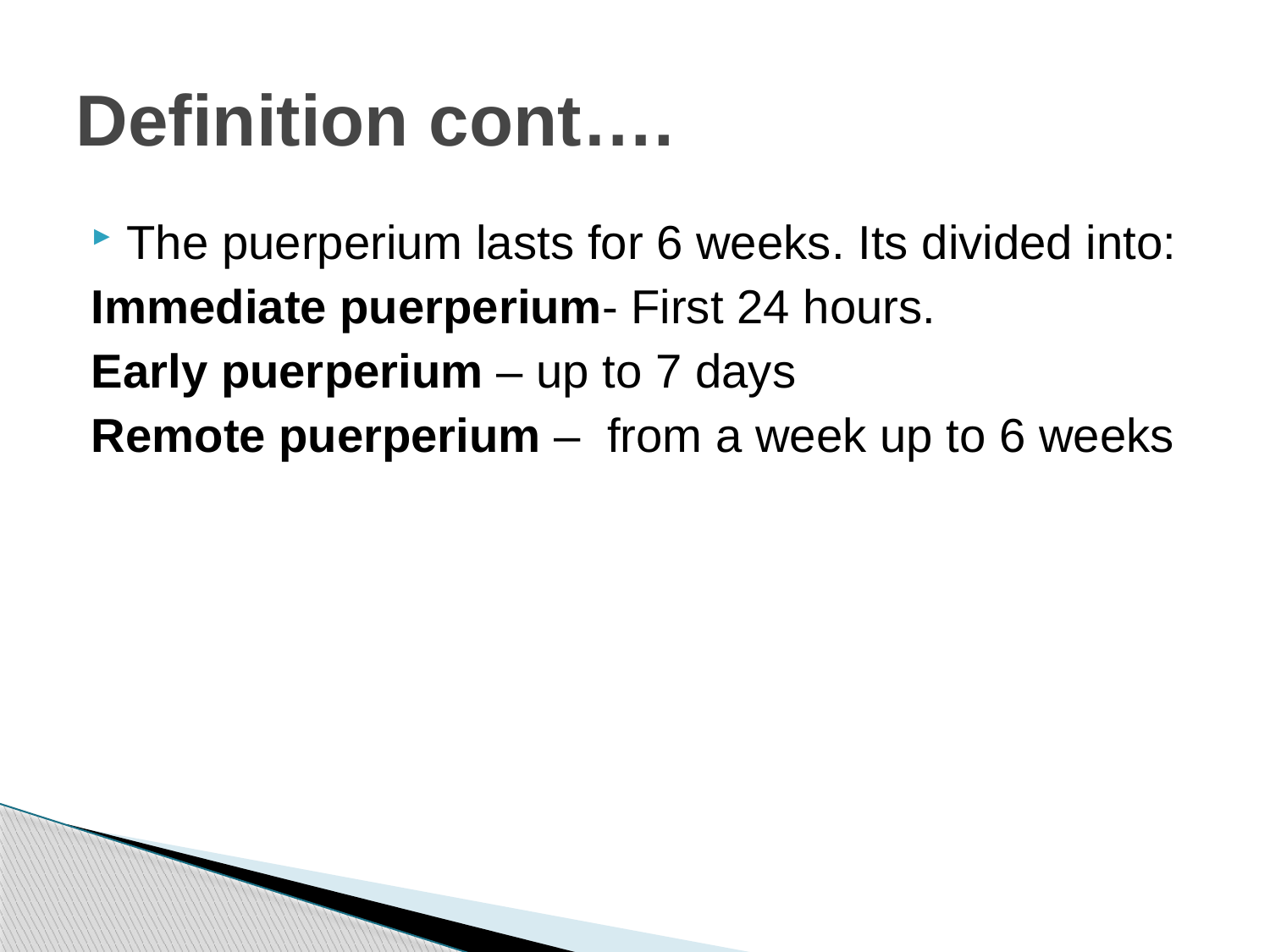

# Definition cont….
The puerperium lasts for 6 weeks. Its divided into:
Immediate puerperium- First 24 hours.
Early puerperium – up to 7 days
Remote puerperium –  from a week up to 6 weeks